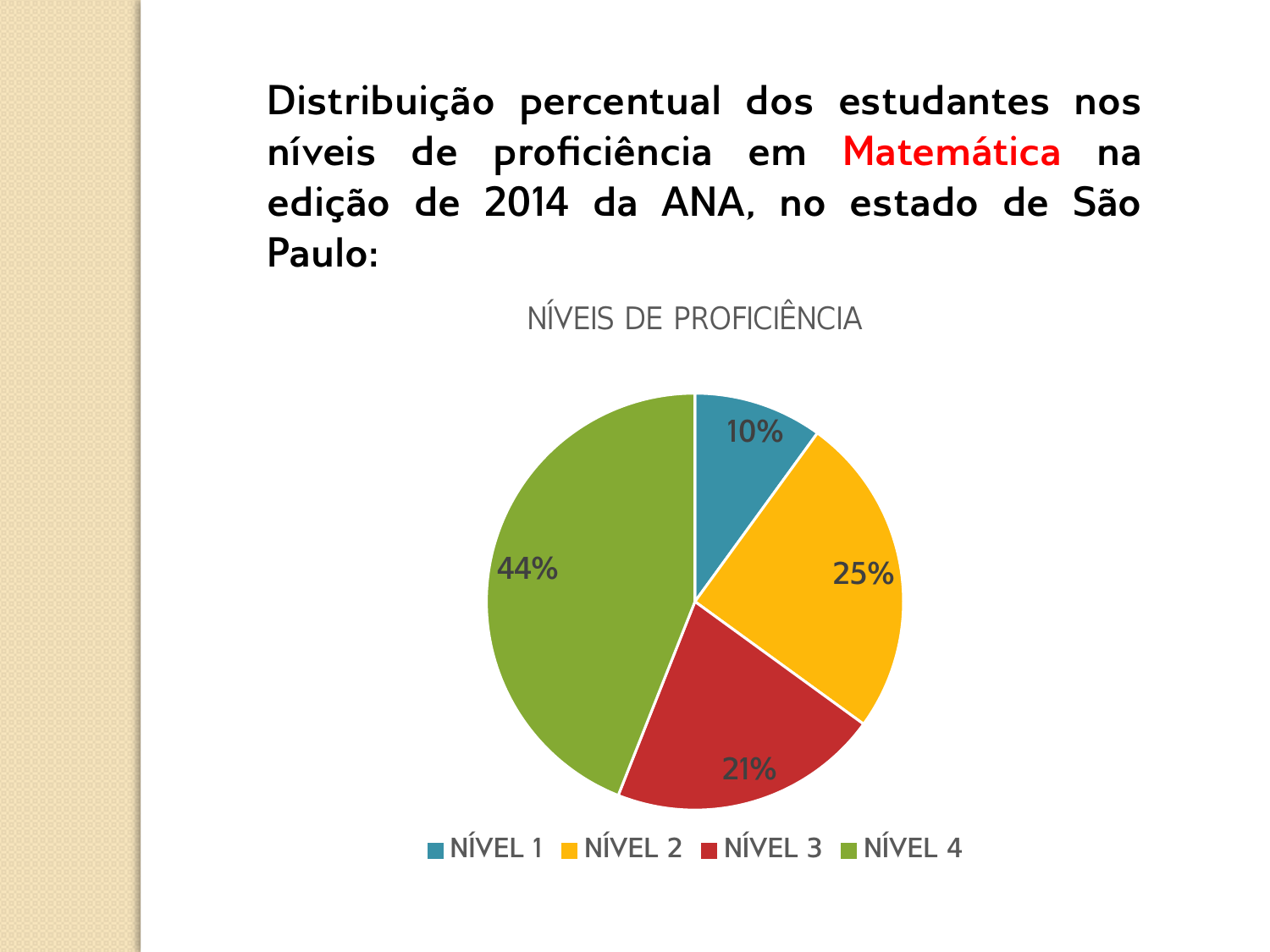

Distribuição percentual dos estudantes nos níveis de proficiência em Matemática na edição de 2014 da ANA, no estado de São Paulo:

### Chart: NÍVEIS DE PROFICIÊNCIA

| Category | Vendas |
|---|---|
| NÍVEL 1 | 0.1 |
| NÍVEL 2 | 0.25 |
| NÍVEL 3 | 0.21 |
| NÍVEL 4 | 0.44 |